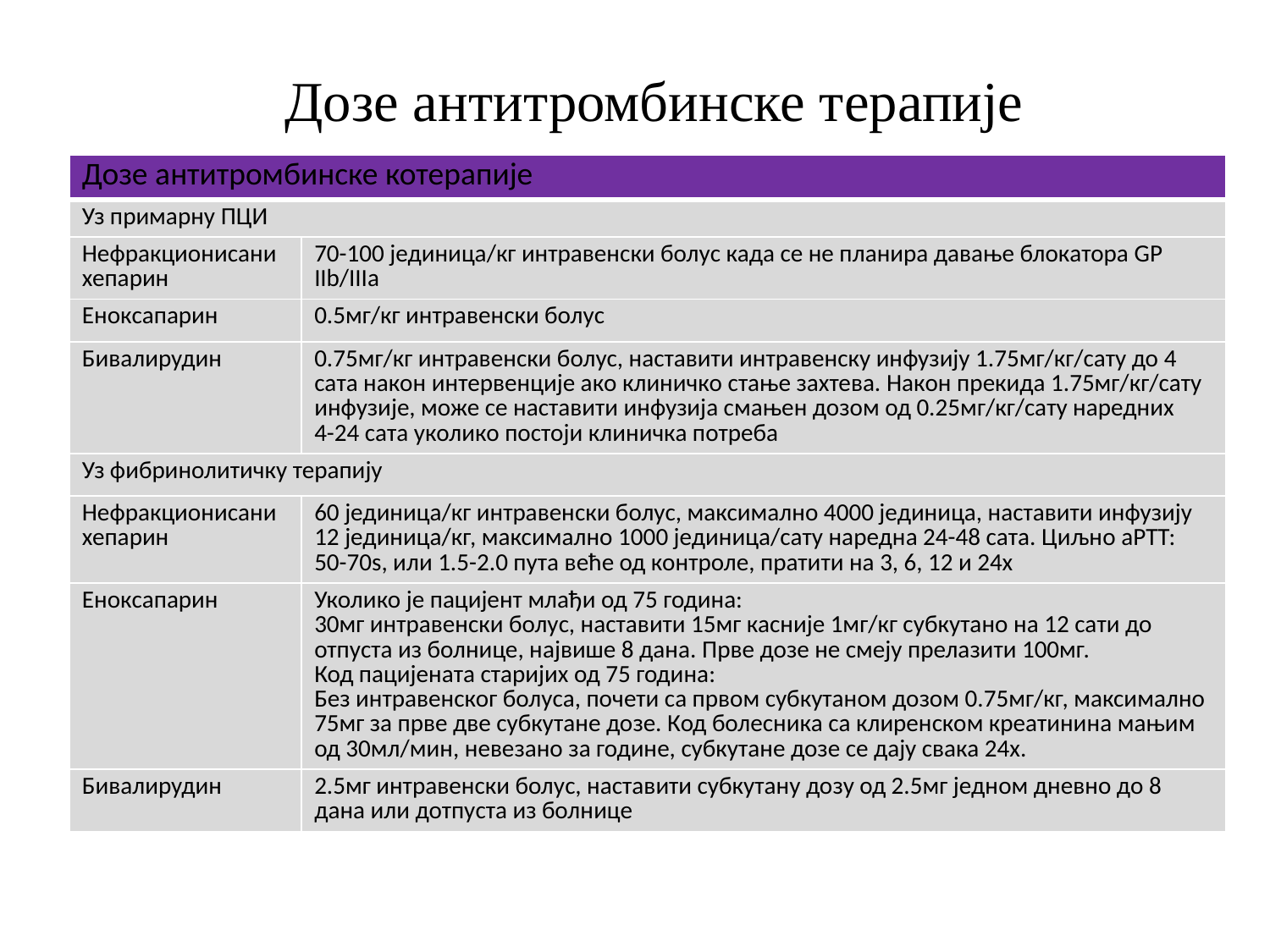

# Дозе антитромбинске терапије
| Дозе антитромбинске котерапије |  |
| --- | --- |
| Уз примарну ПЦИ |  |
| Нефракционисани хепарин | 70-100 јединица/кг интравенски болус када се не планира давање блокатора GP IIb/IIIa |
| Еноксапарин | 0.5мг/кг интравенски болус |
| Бивалирудин | 0.75мг/кг интравенски болус, наставити интравенску инфузију 1.75мг/кг/сату до 4 сата након интервенције ако клиничко стање захтева. Након прекида 1.75мг/кг/сату инфузије, може се наставити инфузија смањен дозом од 0.25мг/кг/сату наредних 4-24 сата уколико постоји клиничка потреба |
| Уз фибринолитичку терапију |  |
| Нефракционисани хепарин | 60 јединица/кг интравенски болус, максимално 4000 јединица, наставити инфузију 12 јединица/кг, максимално 1000 јединица/сату наредна 24-48 сата. Циљно аРТТ: 50-70ѕ, или 1.5-2.0 пута веће од контроле, пратити на 3, 6, 12 и 24х |
| Еноксапарин | Уколико је пацијент млађи од 75 година: 30мг интравенски болус, наставити 15мг касније 1мг/кг субкутано на 12 сати до отпуста из болнице, највише 8 дана. Прве дозе не смеју прелазити 100мг. Код пацијената старијих од 75 година: Без интравенског болуса, почети са првом субкутаном дозом 0.75мг/кг, максимално 75мг за прве две субкутане дозе. Код болесника са клиренском креатинина мањим од 30мл/мин, невезано за године, субкутане дозе се дају свака 24х. |
| Бивалирудин | 2.5мг интравенски болус, наставити субкутану дозу од 2.5мг једном дневно до 8 дана или дотпуста из болнице |